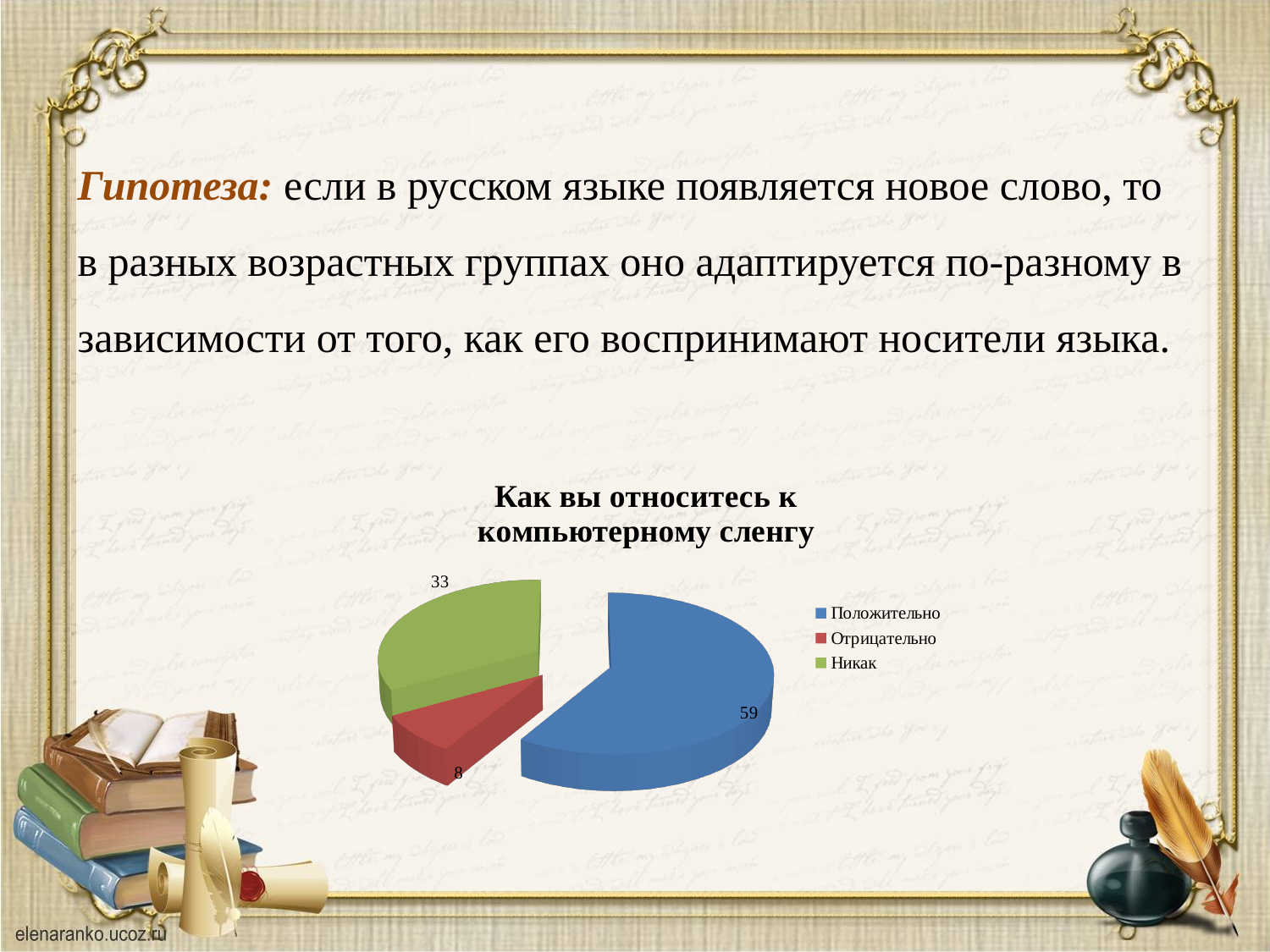

Гипотеза: если в русском языке появляется новое слово, то в разных возрастных группах оно адаптируется по-разному в зависимости от того, как его воспринимают носители языка.

[unsupported chart]